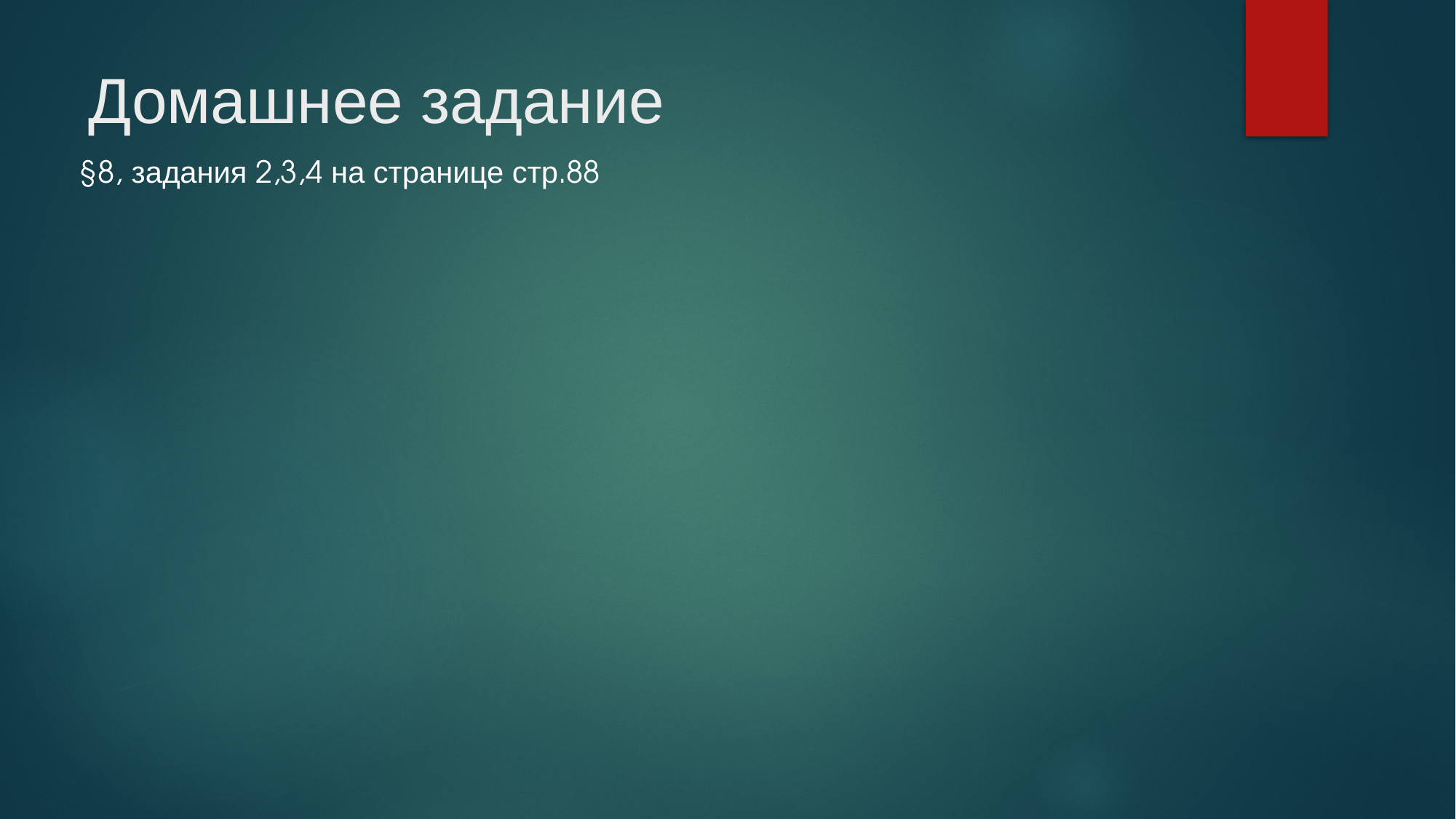

# Домашнее задание
§8, задания 2,3,4 на странице стр.88